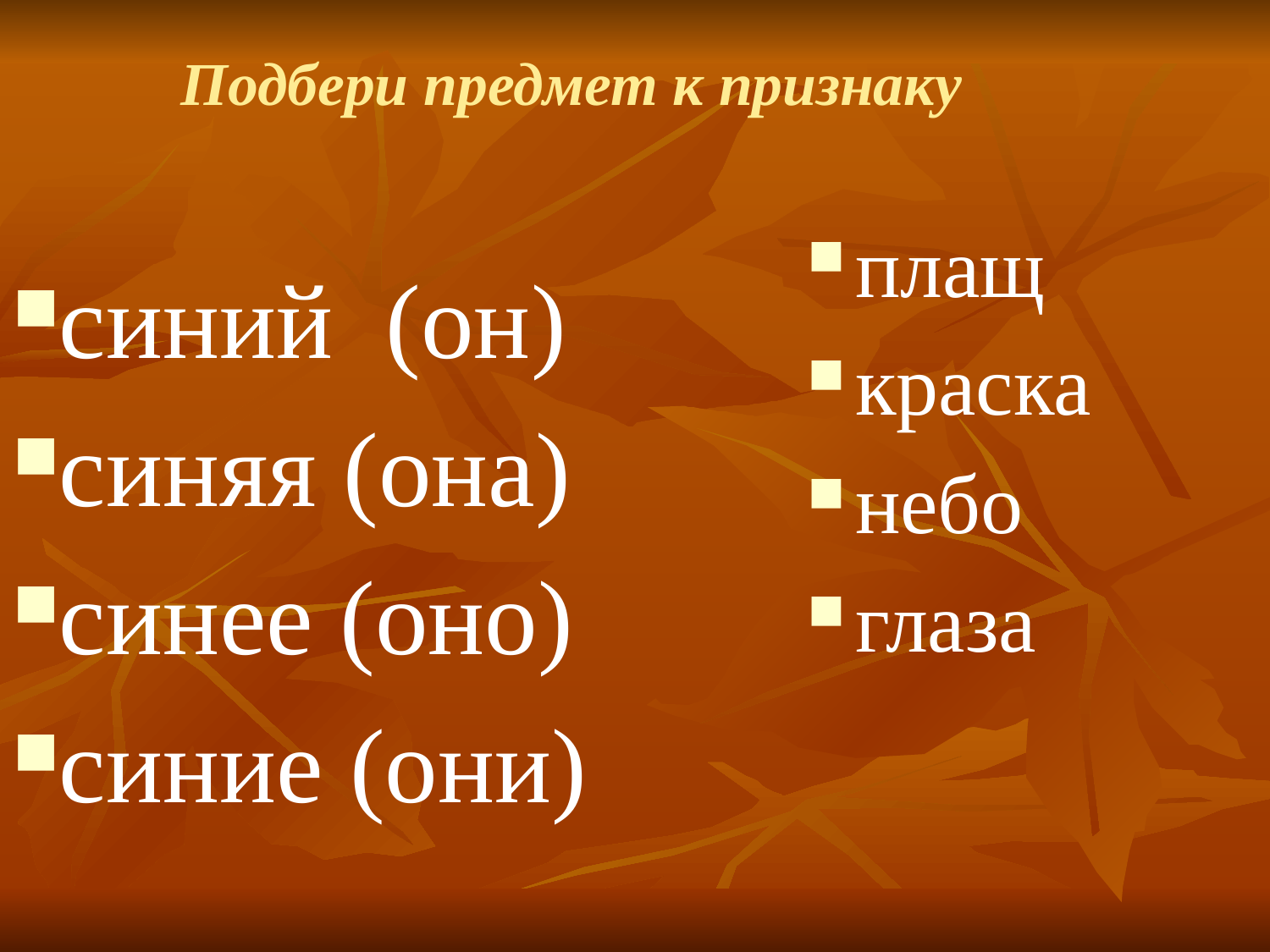

Подбери предмет к признаку
плащ
краска
небо
глаза
синий  (он)
синяя (она)
синее (оно)
синие (они)